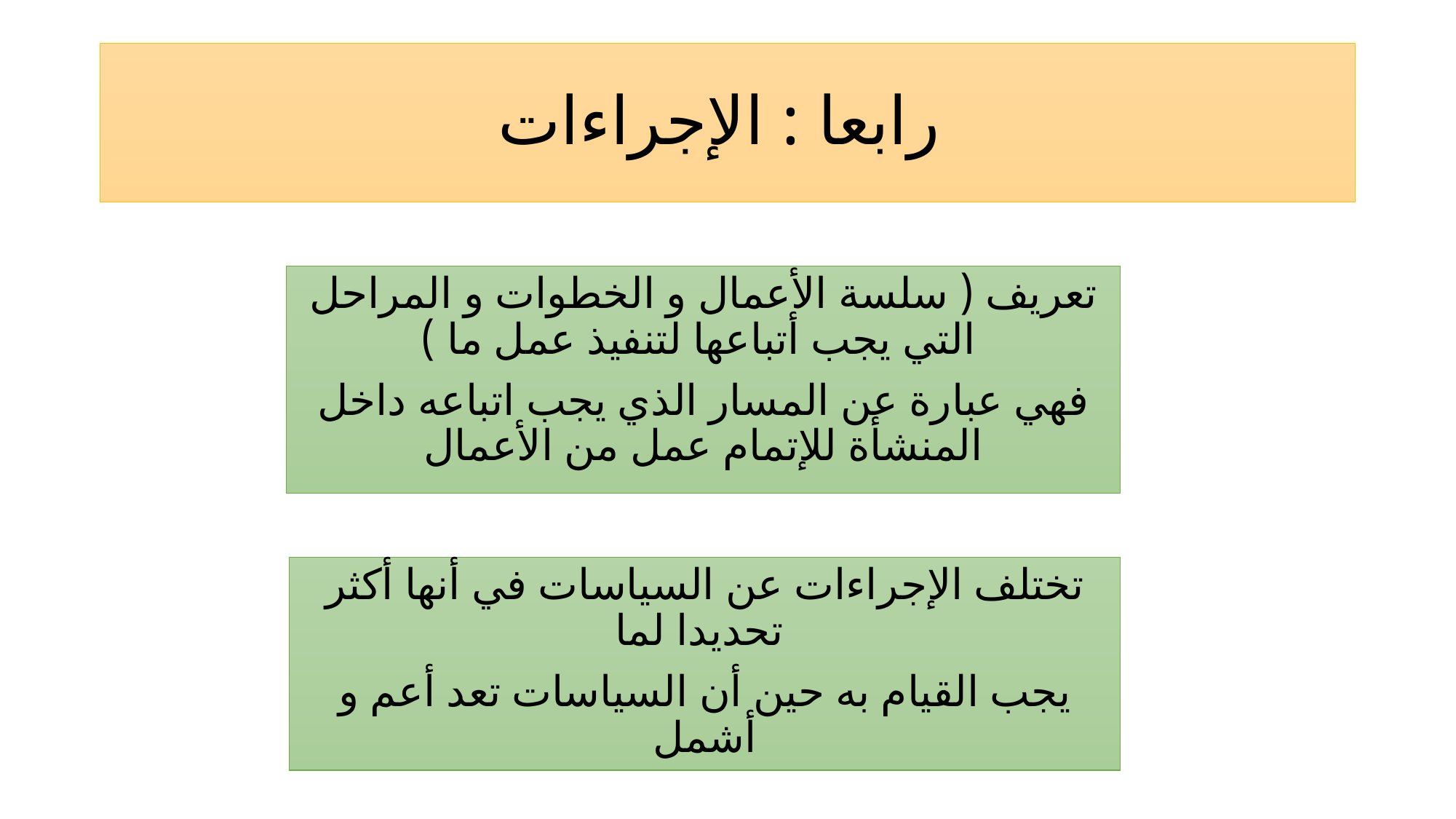

# رابعا : الإجراءات
تعريف ( سلسة الأعمال و الخطوات و المراحل التي يجب أتباعها لتنفيذ عمل ما )
فهي عبارة عن المسار الذي يجب اتباعه داخل المنشأة للإتمام عمل من الأعمال
تختلف الإجراءات عن السياسات في أنها أكثر تحديدا لما
يجب القيام به حين أن السياسات تعد أعم و أشمل